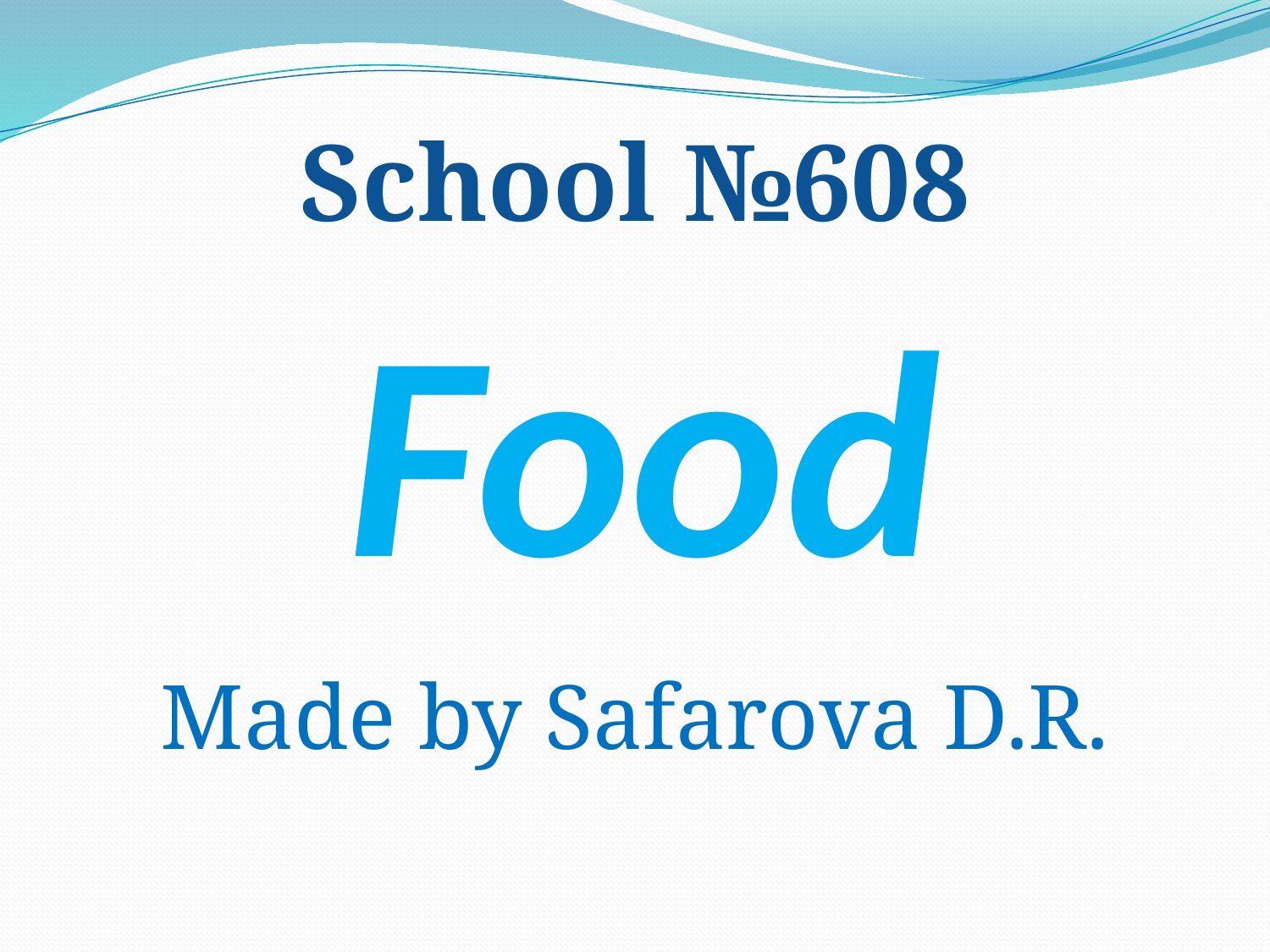

School №608
# Food
Made by Safarova D.R.